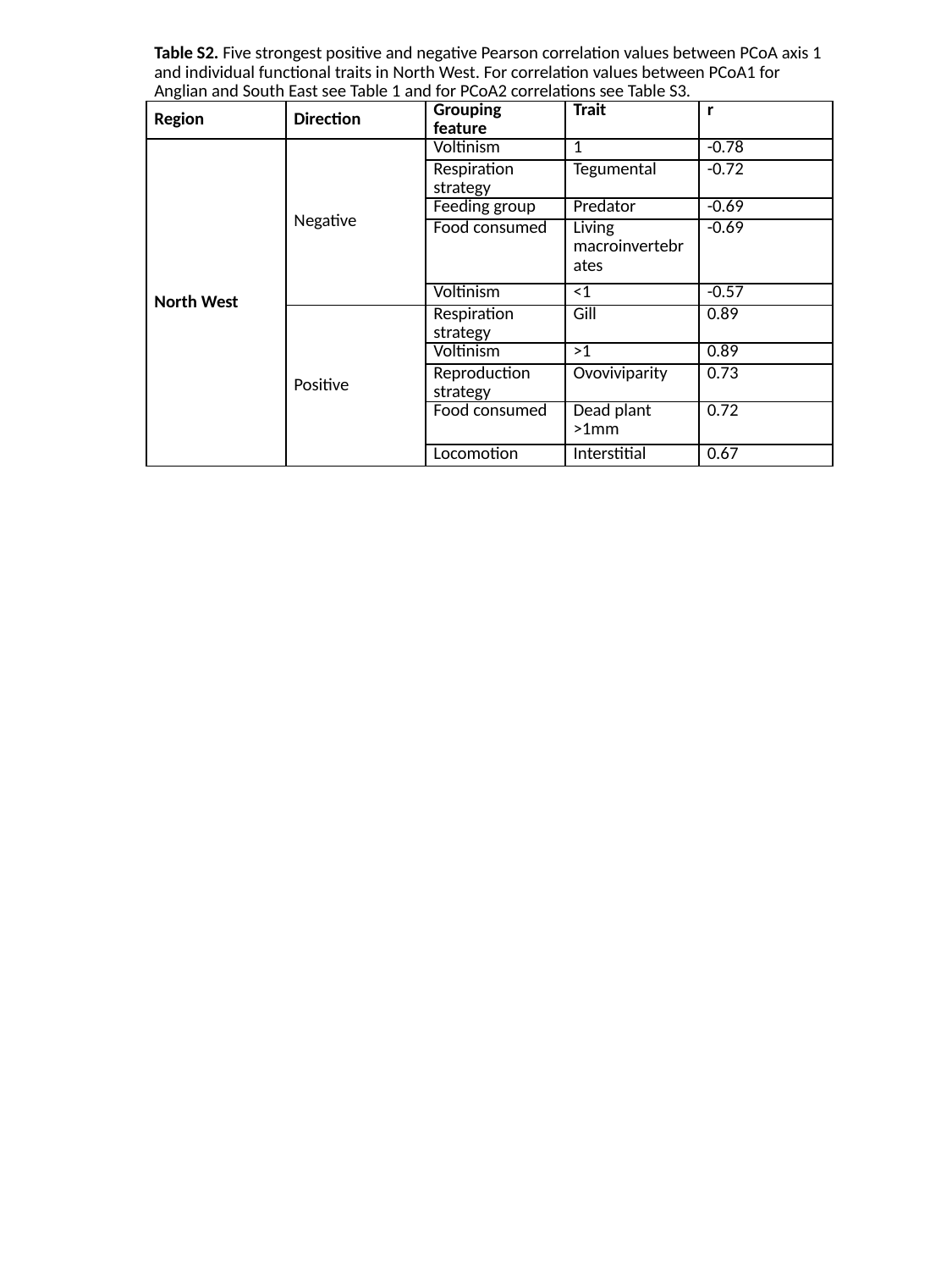

| Table S2. Five strongest positive and negative Pearson correlation values between PCoA axis 1 and individual functional traits in North West. For correlation values between PCoA1 for Anglian and South East see Table 1 and for PCoA2 correlations see Table S3. |  |  |  |  |
| --- | --- | --- | --- | --- |
| Region | Direction | Grouping feature | Trait | r |
| North West | Negative | Voltinism | 1 | -0.78 |
|  |  | Respiration strategy | Tegumental | -0.72 |
|  |  | Feeding group | Predator | -0.69 |
|  |  | Food consumed | Living macroinvertebrates | -0.69 |
|  |  | Voltinism | <1 | -0.57 |
|  | Positive | Respiration strategy | Gill | 0.89 |
|  |  | Voltinism | >1 | 0.89 |
|  |  | Reproduction strategy | Ovoviviparity | 0.73 |
|  |  | Food consumed | Dead plant >1mm | 0.72 |
|  |  | Locomotion | Interstitial | 0.67 |